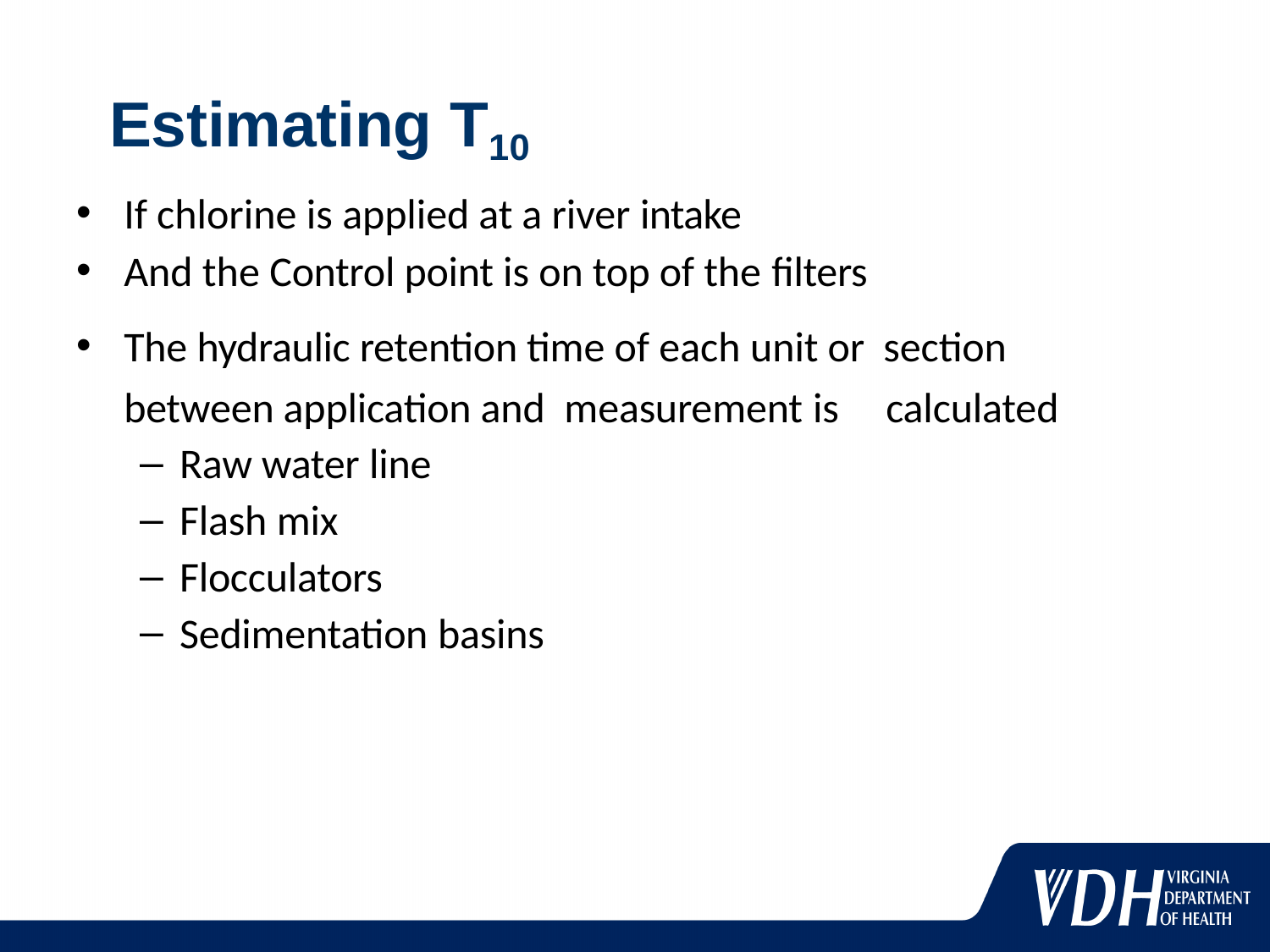

# Estimating T10
If chlorine is applied at a river intake
And the Control point is on top of the filters
The hydraulic retention time of each unit or  section between application and  measurement is	calculated
Raw water line
Flash mix
Flocculators
Sedimentation basins